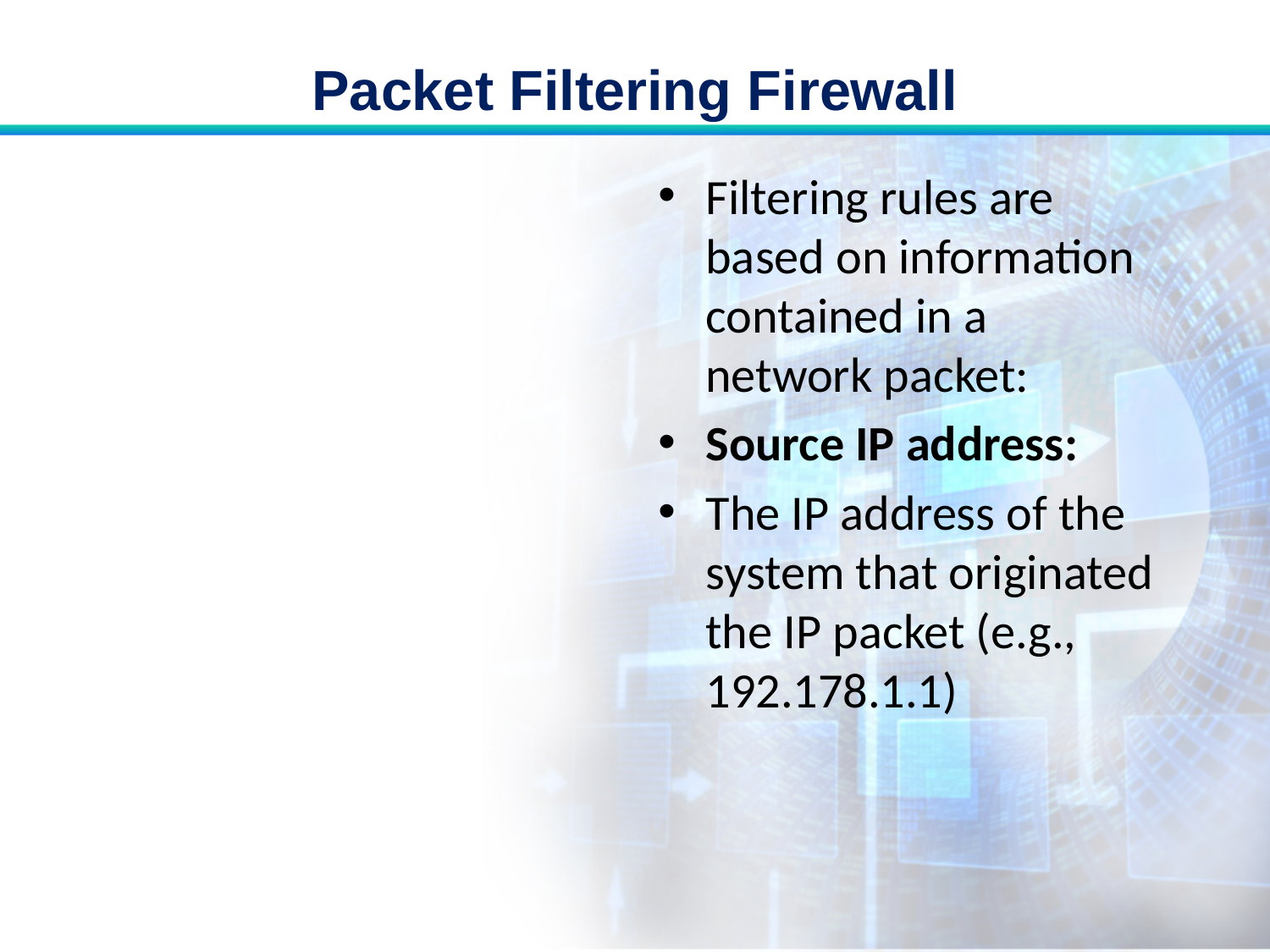

# Packet Filtering Firewall
Filtering rules are based on information contained in a network packet:
Source IP address:
The IP address of the system that originated the IP packet (e.g., 192.178.1.1)